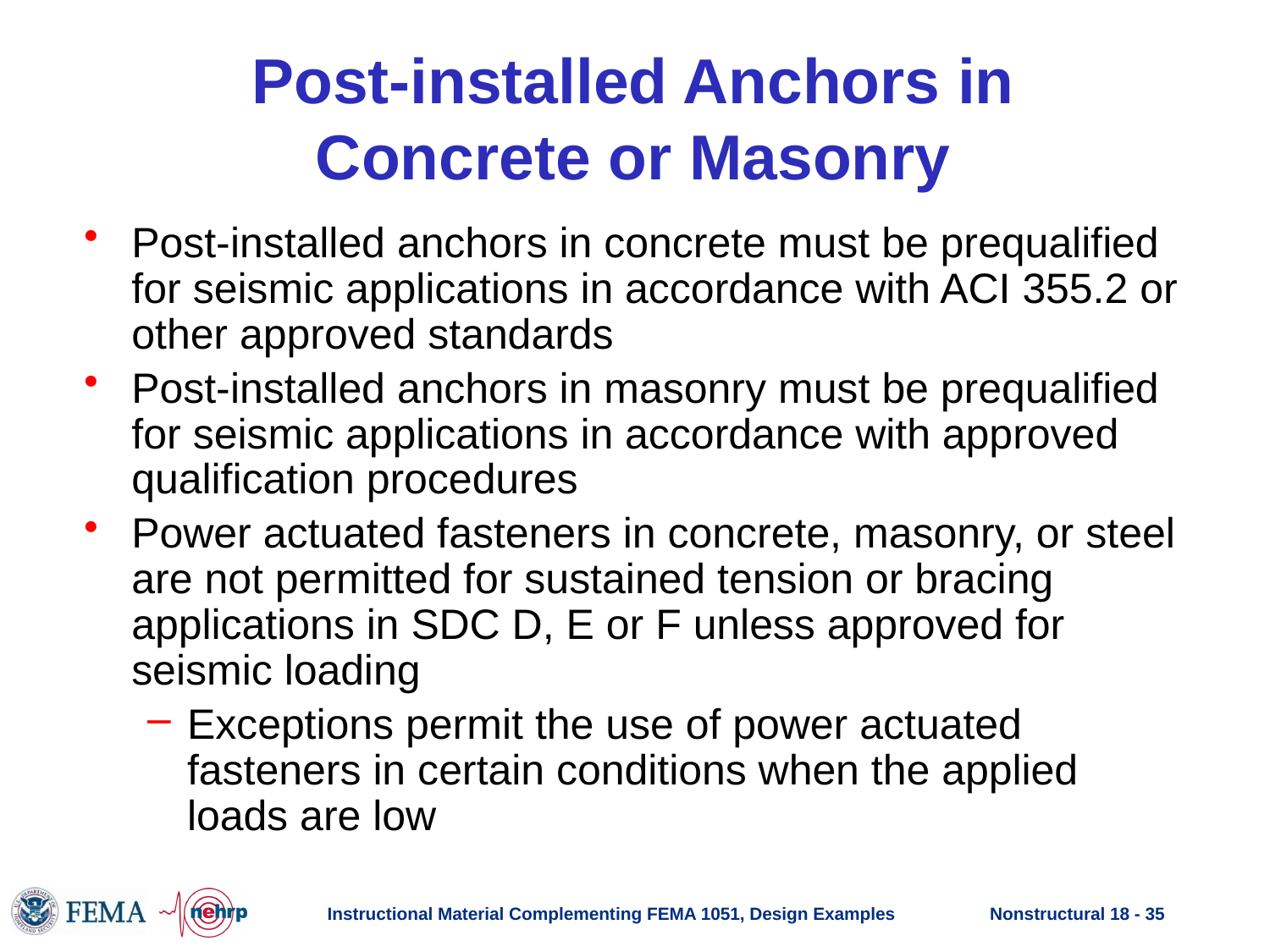

# Post-installed Anchors in Concrete or Masonry

Post-installed anchors in concrete must be prequalified for seismic applications in accordance with ACI 355.2 or other approved standards
Post-installed anchors in masonry must be prequalified for seismic applications in accordance with approved qualification procedures
Power actuated fasteners in concrete, masonry, or steel are not permitted for sustained tension or bracing applications in SDC D, E or F unless approved for seismic loading
Exceptions permit the use of power actuated fasteners in certain conditions when the applied loads are low

Instructional Material Complementing FEMA 1051, Design Examples
Nonstructural 18 - 35